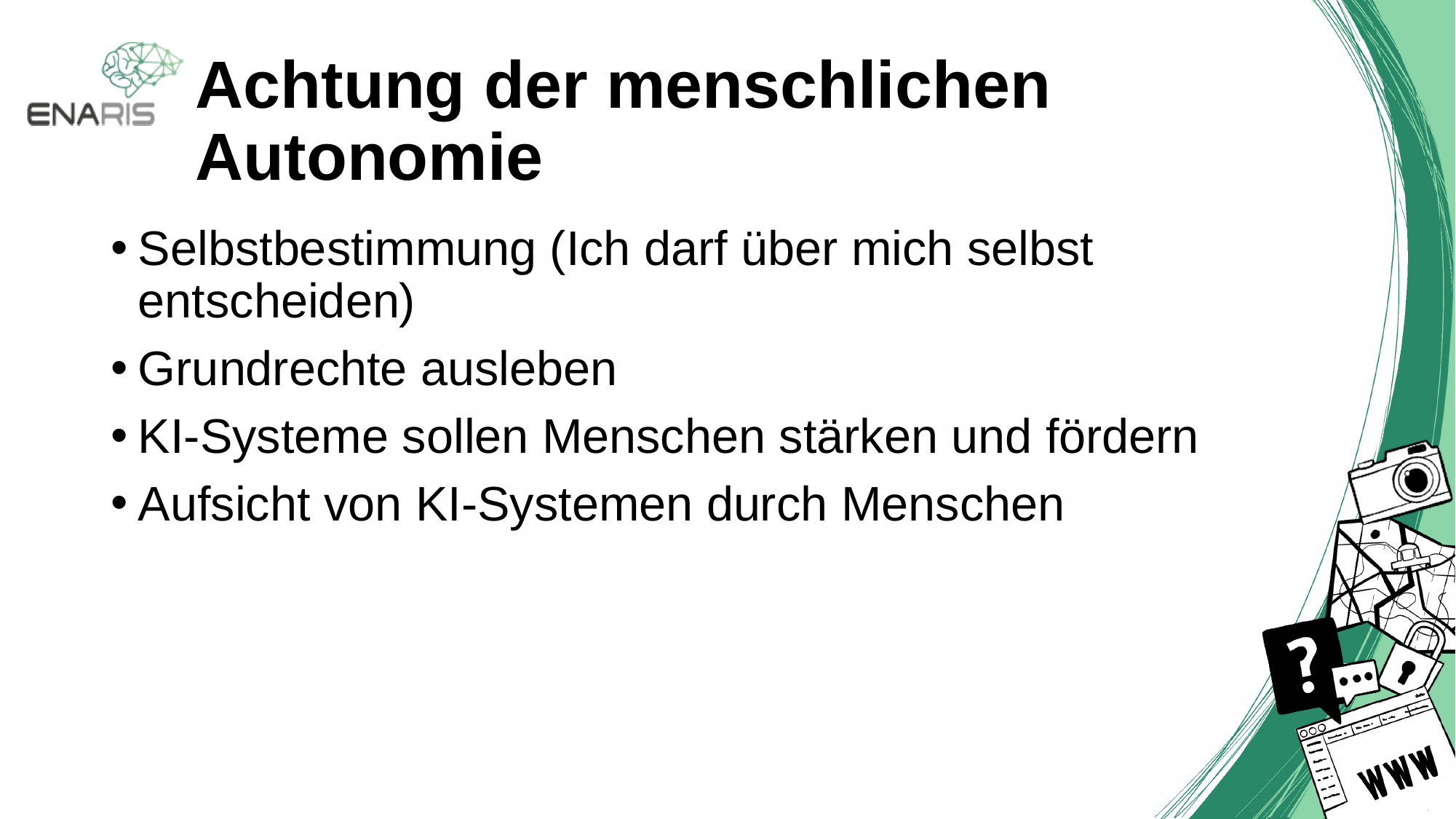

# Achtung der menschlichen Autonomie
Selbstbestimmung (Ich darf über mich selbst entscheiden)
Grundrechte ausleben
KI-Systeme sollen Menschen stärken und fördern
Aufsicht von KI-Systemen durch Menschen